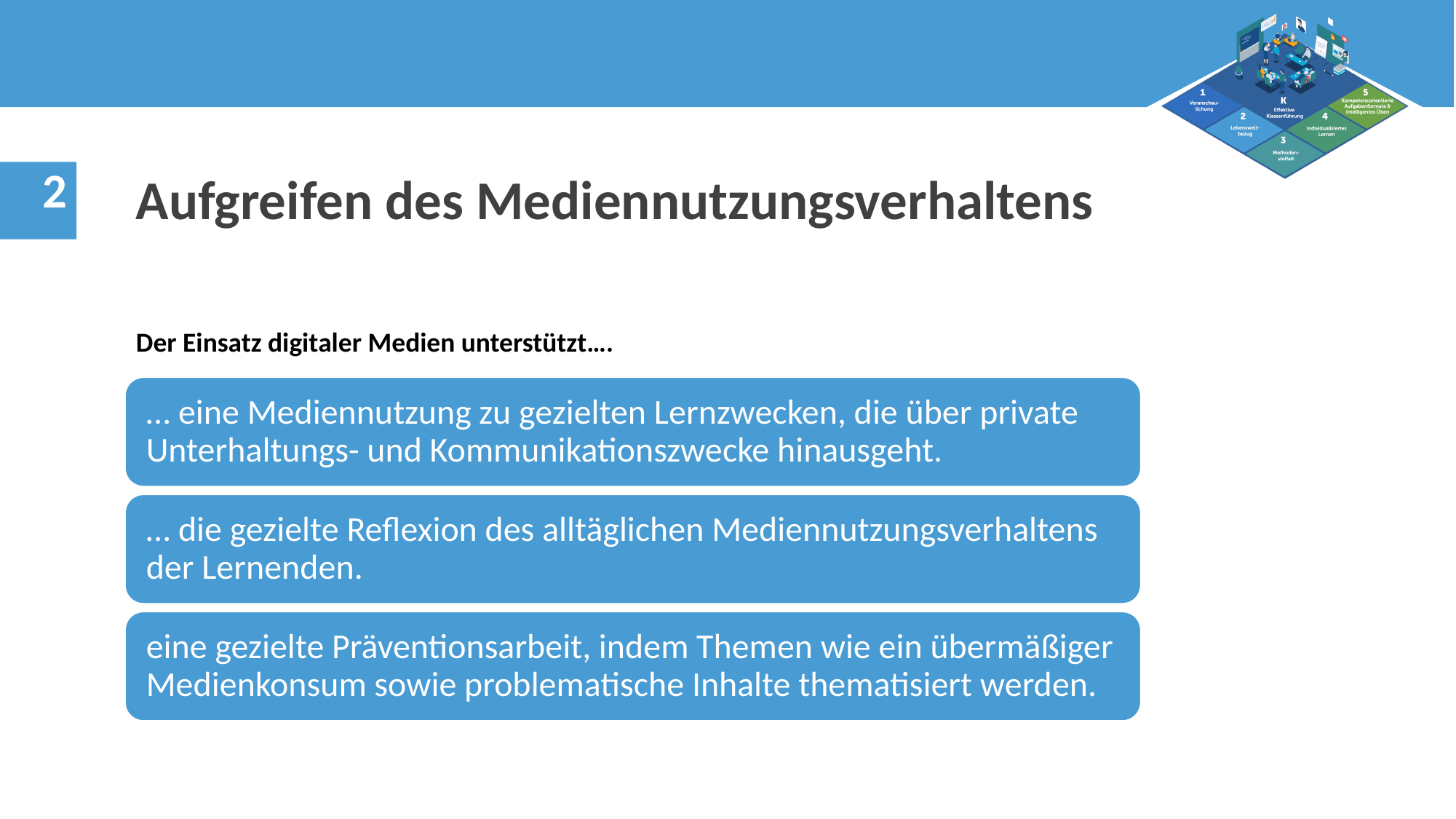

Aufgreifen des Mediennutzungsverhaltens
Der Einsatz digitaler Medien unterstützt….

… eine Mediennutzung zu gezielten Lernzwecken, die über private Unterhaltungs- und Kommunikationszwecke hinausgeht.
… die gezielte Reflexion des alltäglichen Mediennutzungsverhaltens der Lernenden.
eine gezielte Präventionsarbeit, indem Themen wie ein übermäßiger Medienkonsum sowie problematische Inhalte thematisiert werden.